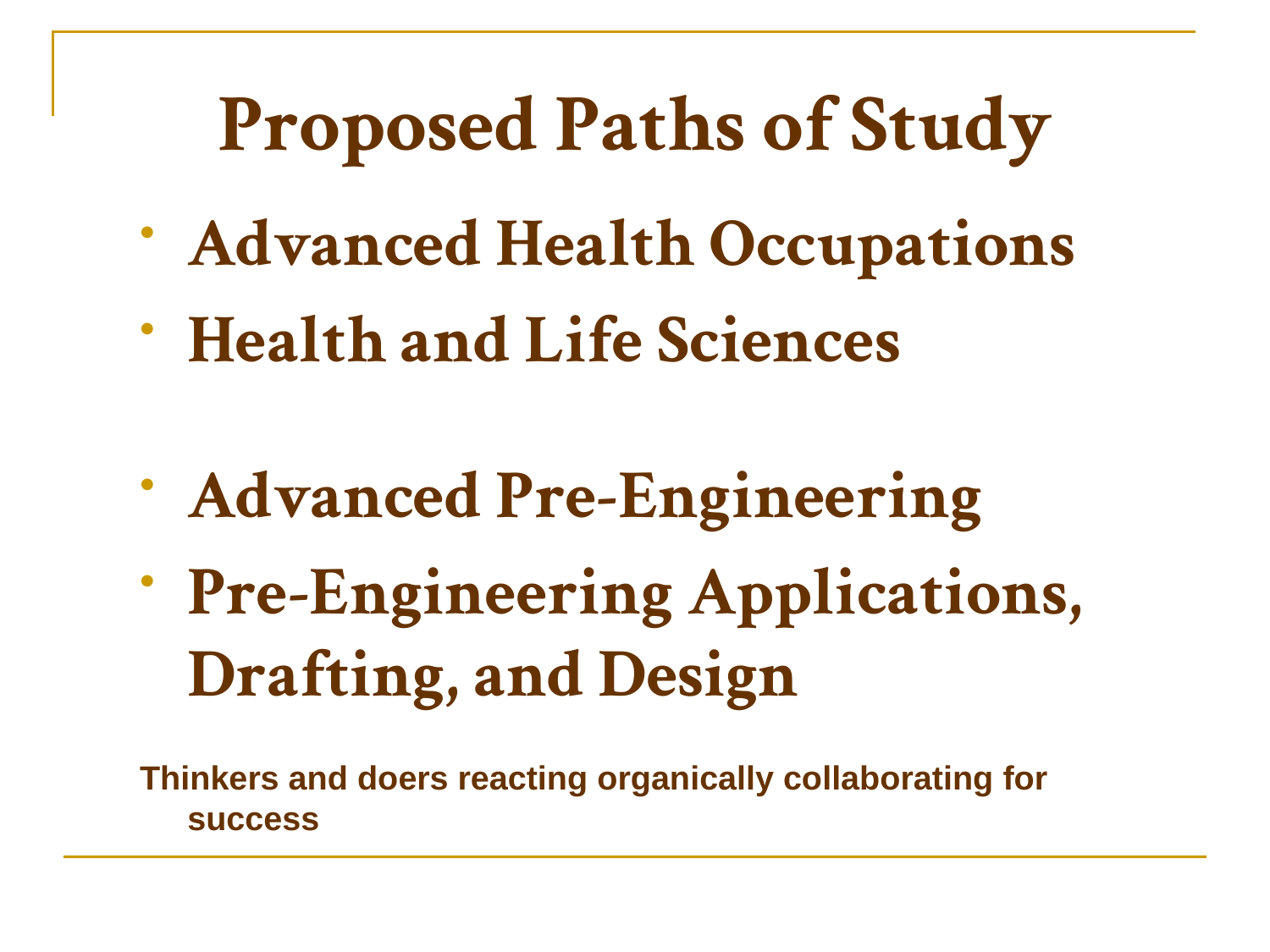

Proposed Paths of Study
Advanced Health Occupations
Health and Life Sciences

Advanced Pre-Engineering
Pre-Engineering Applications, Drafting, and Design

Thinkers and doers reacting organically collaborating for success